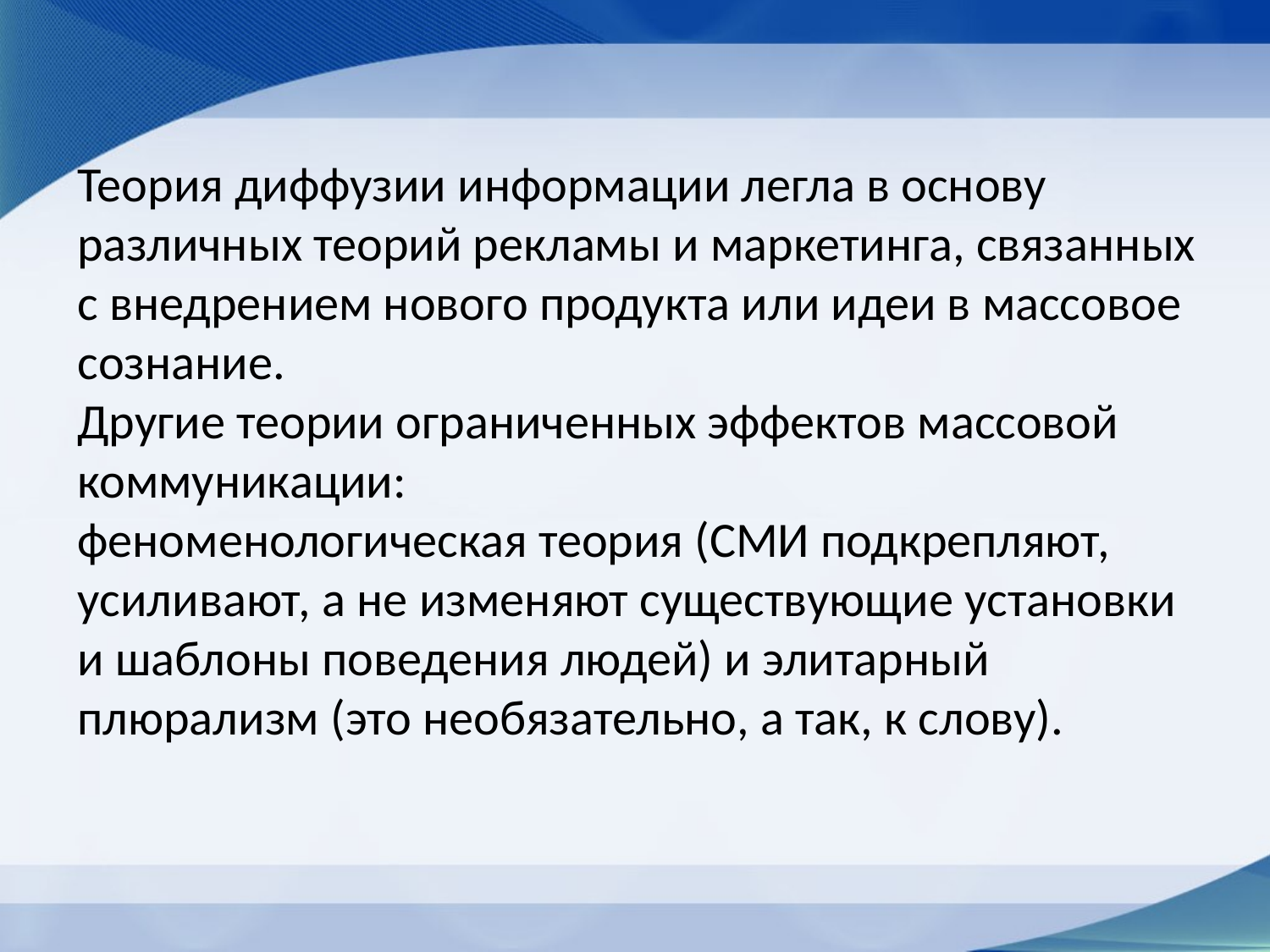

Теория диффузии информации легла в основу различных теорий рекламы и маркетинга, связанных с внедрением нового продукта или идеи в массовое сознание.
Другие теории ограниченных эффектов массовой коммуникации:
феноменологическая теория (СМИ подкрепляют, усиливают, а не изменяют существующие установки и шаблоны поведения людей) и элитарный плюрализм (это необязательно, а так, к слову).